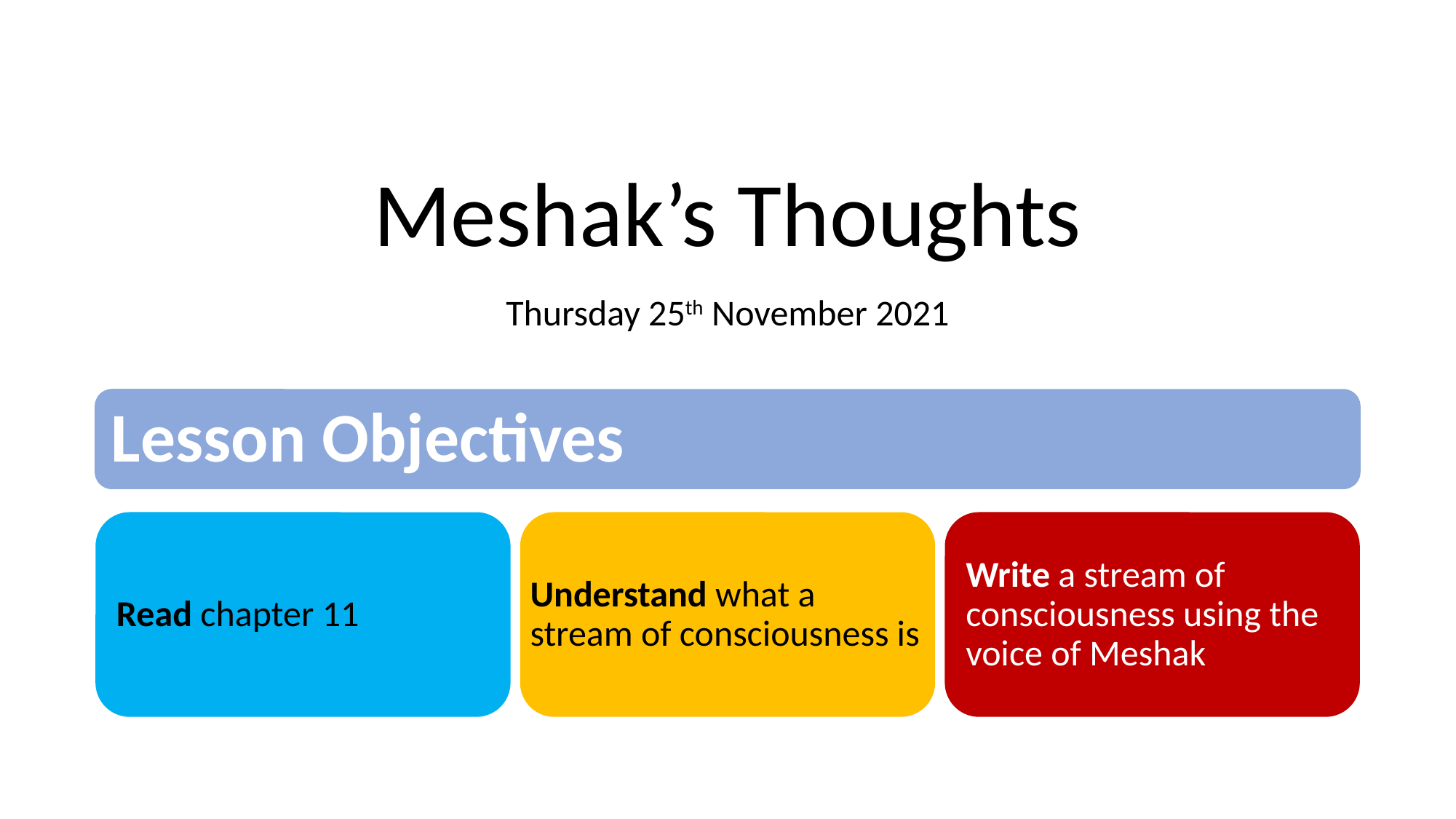

# Meshak’s Thoughts
Thursday 25th November 2021
Lesson Objectives
Read chapter 11
Understand what a stream of consciousness is
Write a stream of consciousness using the voice of Meshak